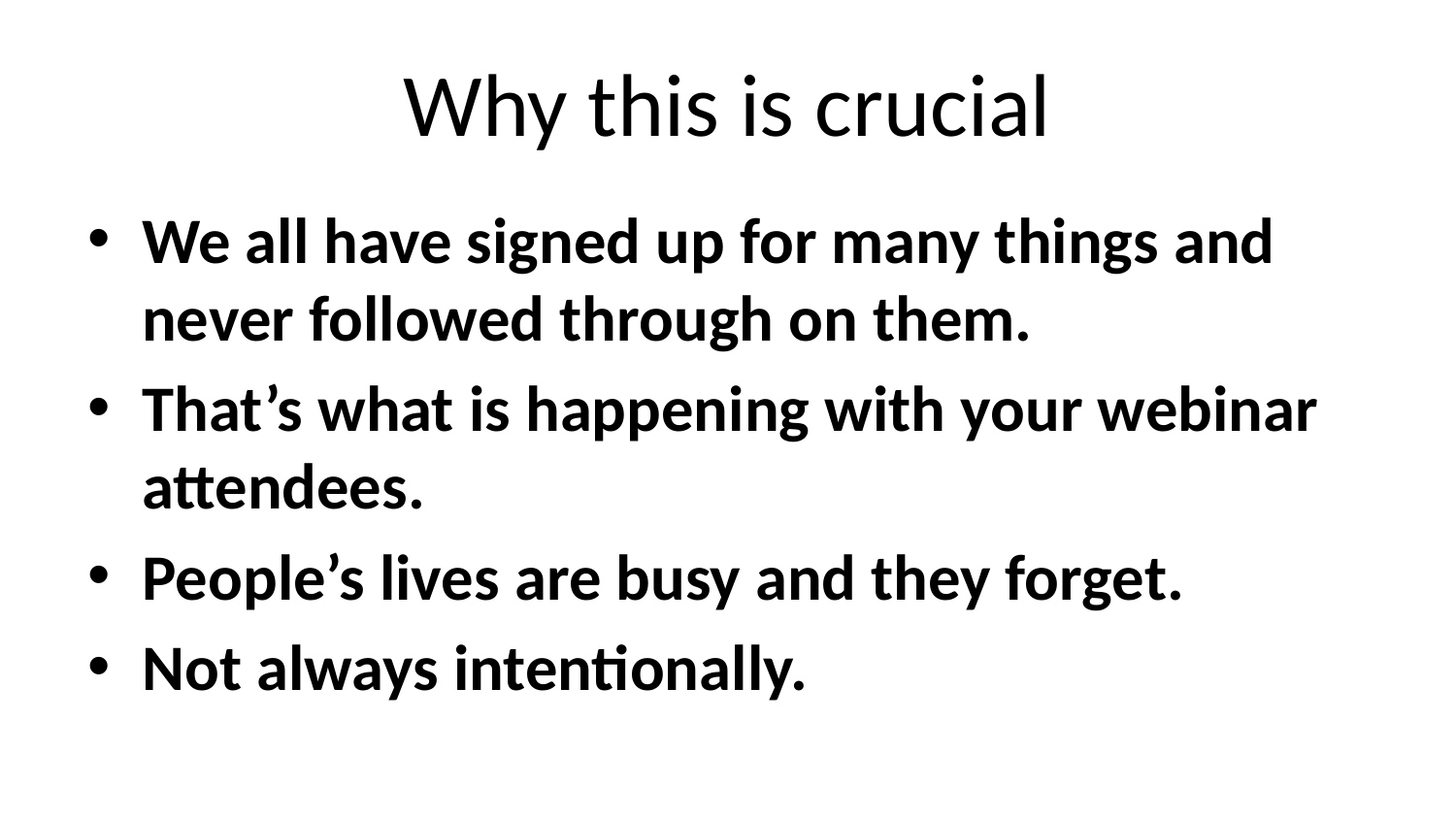

# Why this is crucial
We all have signed up for many things and never followed through on them.
That’s what is happening with your webinar attendees.
People’s lives are busy and they forget.
Not always intentionally.